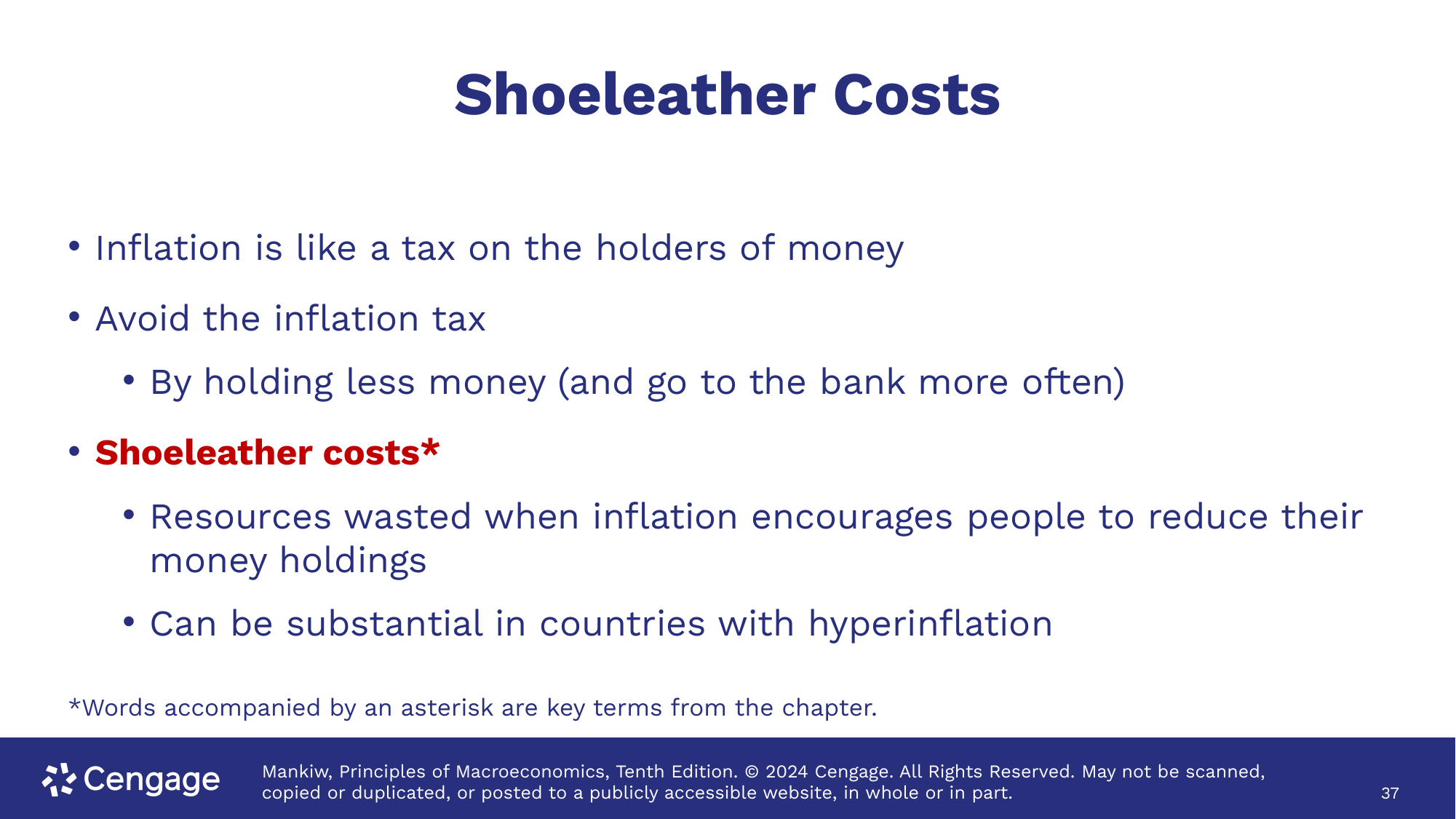

# Shoeleather Costs
Inflation is like a tax on the holders of money
Avoid the inflation tax
By holding less money (and go to the bank more often)
Shoeleather costs*
Resources wasted when inflation encourages people to reduce their money holdings
Can be substantial in countries with hyperinflation
*Words accompanied by an asterisk are key terms from the chapter.